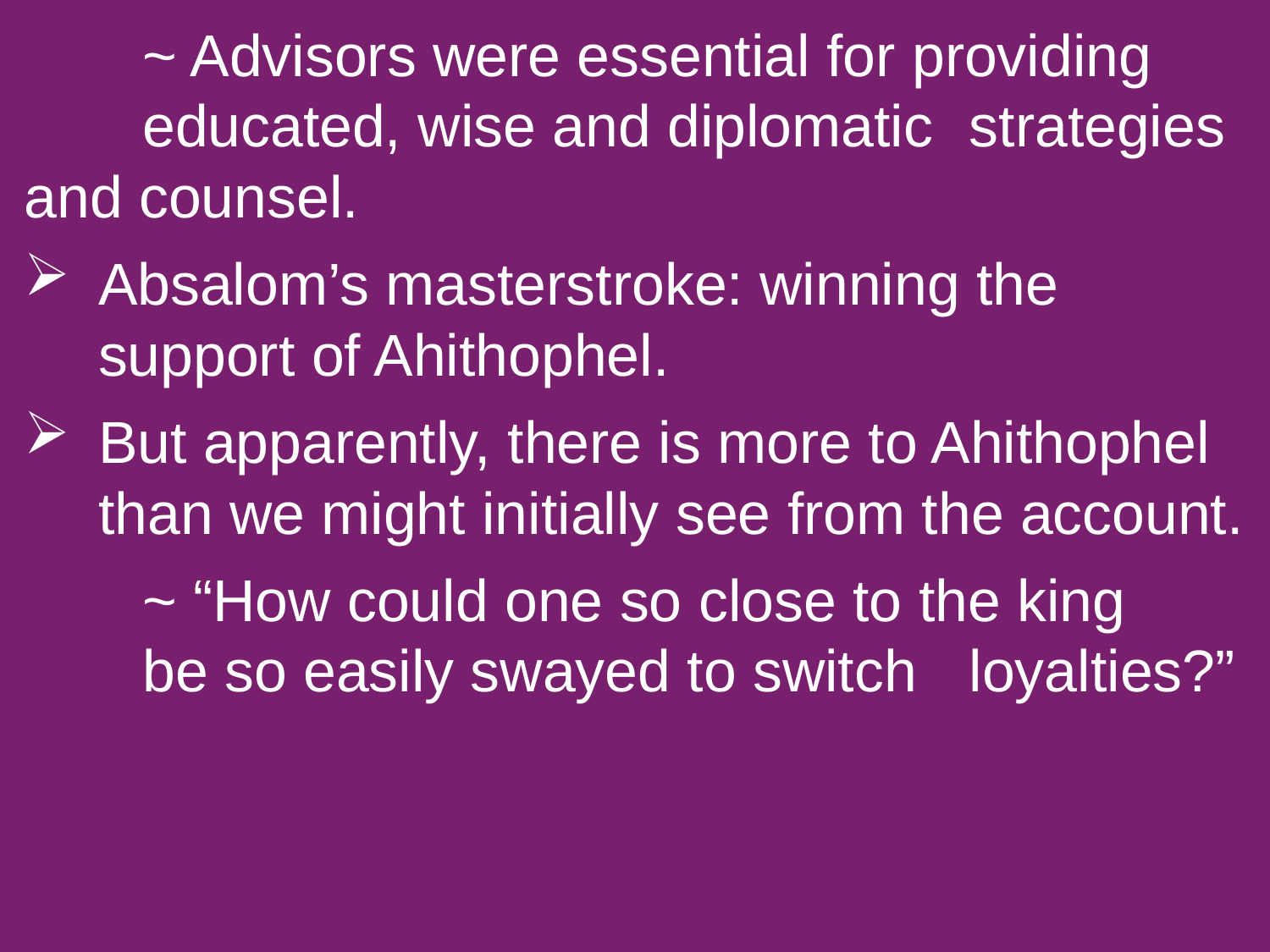

~ Advisors were essential for providing 				educated, wise and diplomatic 						strategies and counsel.
Absalom’s masterstroke: winning the support of Ahithophel.
But apparently, there is more to Ahithophel than we might initially see from the account.
		~ “How could one so close to the king 				be so easily swayed to switch 						loyalties?”